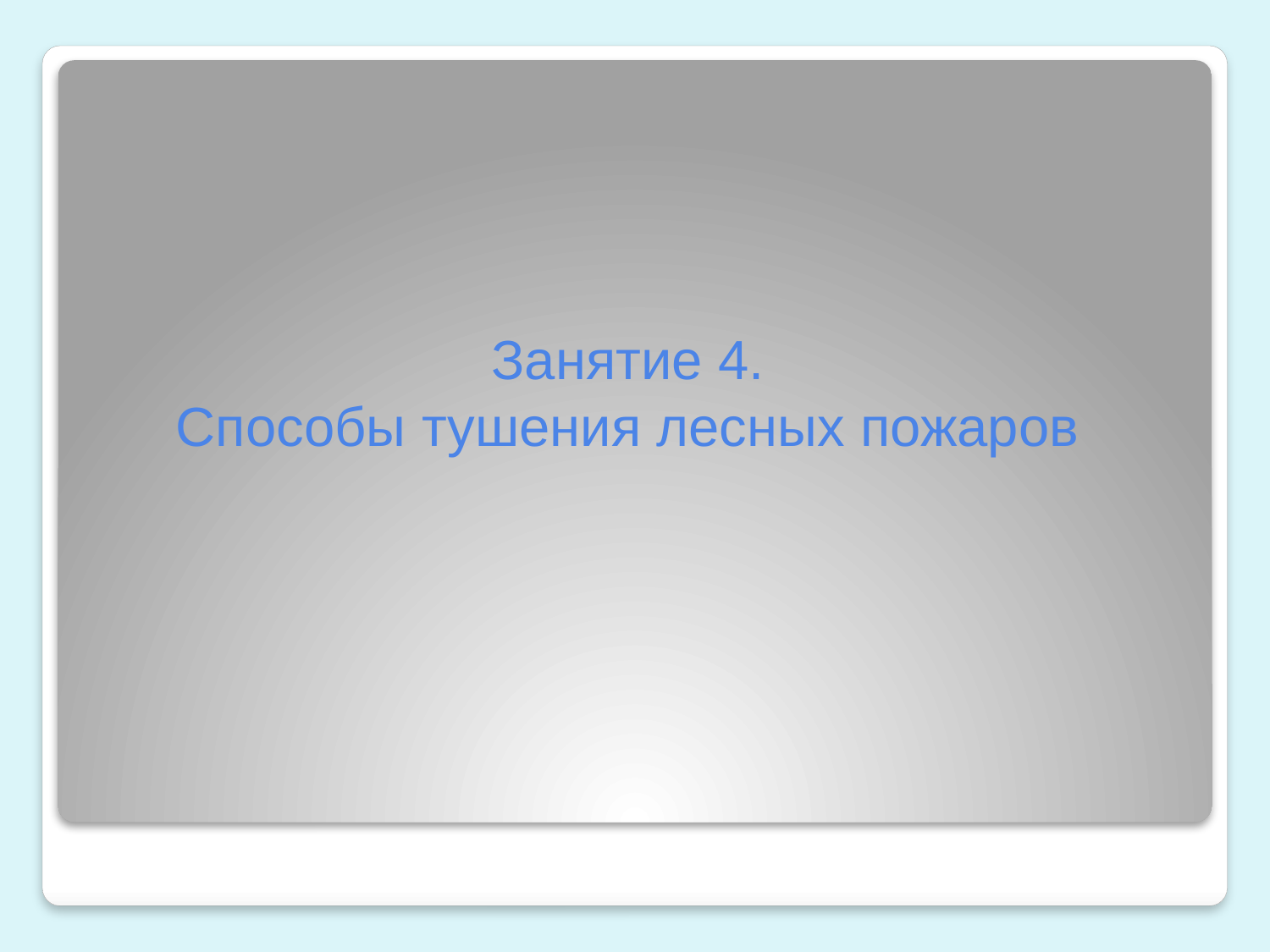

# Занятие 4. Способы тушения лесных пожаров